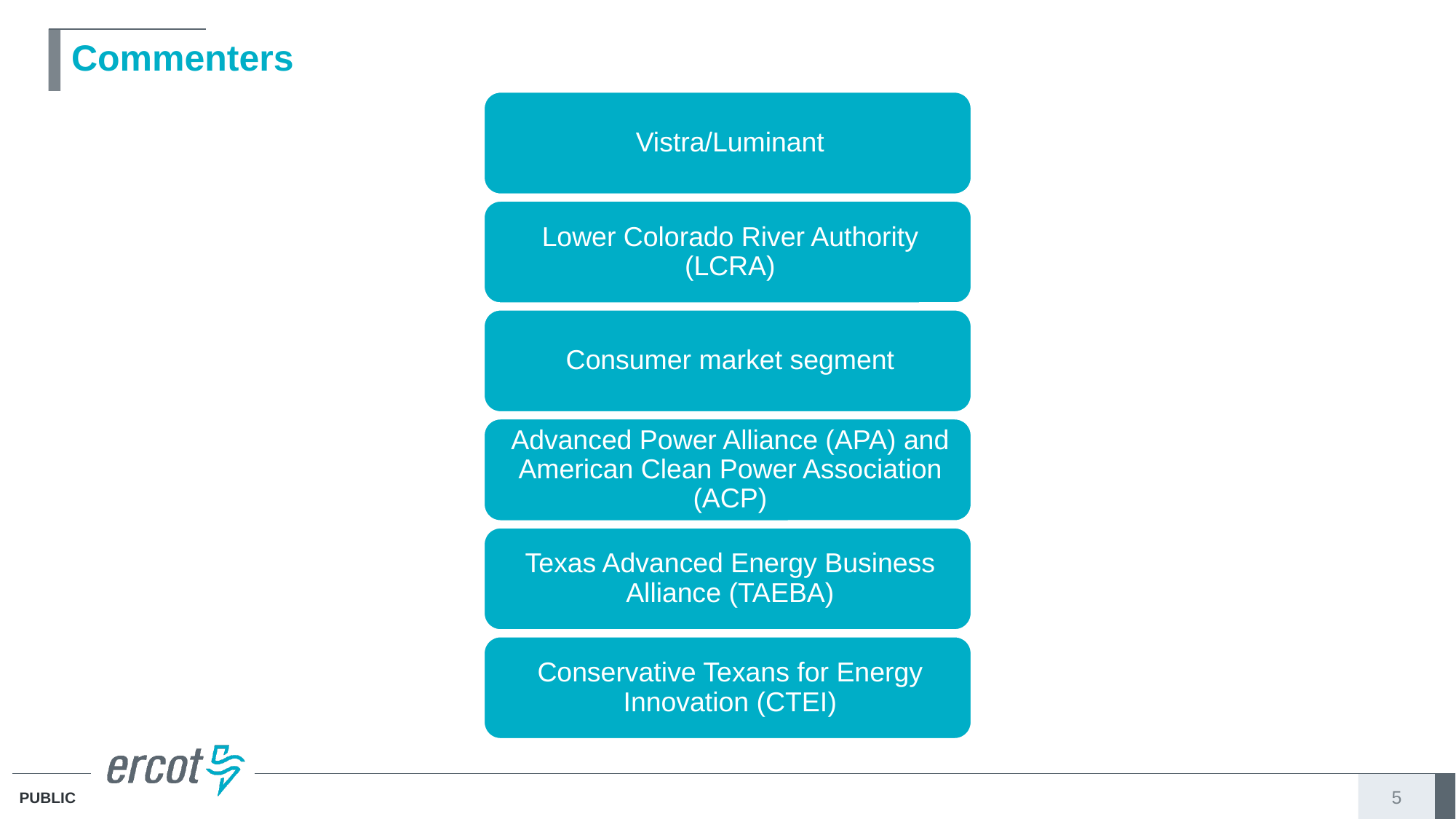

# Commenters
Vistra/Luminant
Lower Colorado River Authority (LCRA)
Consumer market segment
Advanced Power Alliance (APA) and American Clean Power Association (ACP)
Texas Advanced Energy Business Alliance (TAEBA)
Conservative Texans for Energy Innovation (CTEI)
5